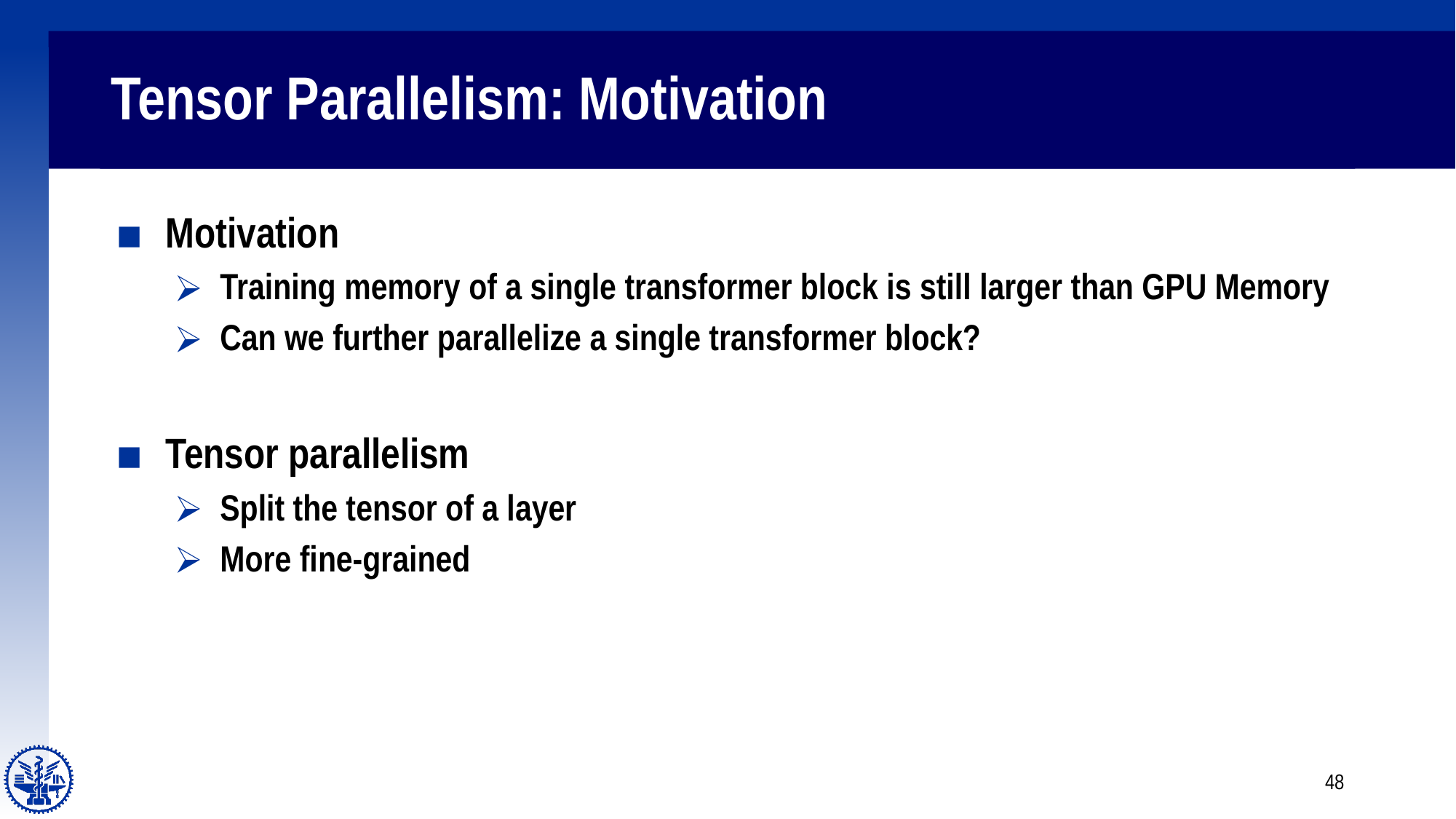

# Tensor Parallelism: Motivation
Motivation
Training memory of a single transformer block is still larger than GPU Memory
Can we further parallelize a single transformer block?

Tensor parallelism
Split the tensor of a layer
More fine-grained

48